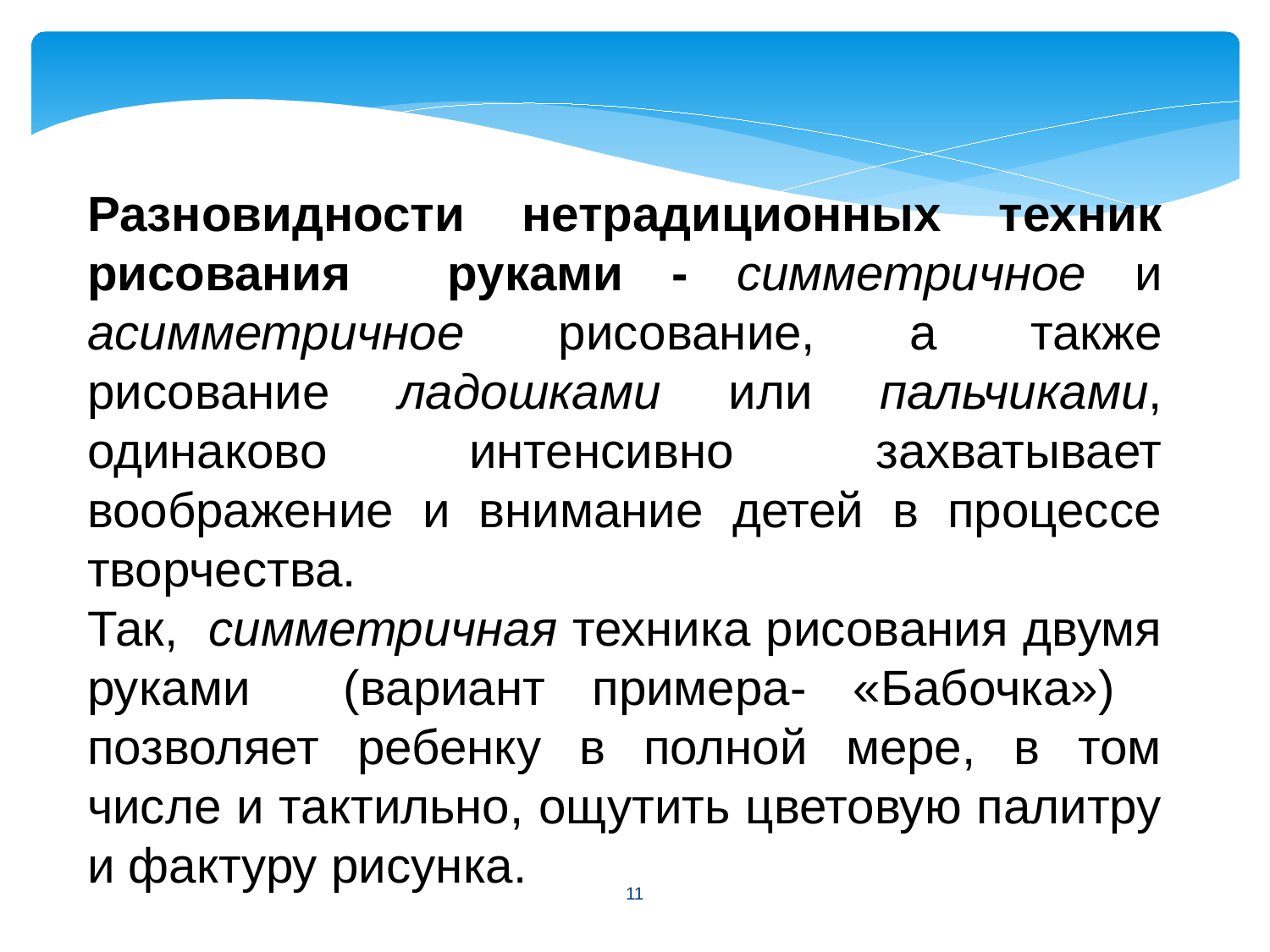

Разновидности нетрадиционных техник рисования  руками - симметричное и асимметричное рисование, а также рисование ладошками или пальчиками, одинаково интенсивно захватывает воображение и внимание детей в процессе творчества.
Так,  симметричная техника рисования двумя руками  (вариант примера- «Бабочка»)  позволяет ребенку в полной мере, в том числе и тактильно, ощутить цветовую палитру и фактуру рисунка.

11